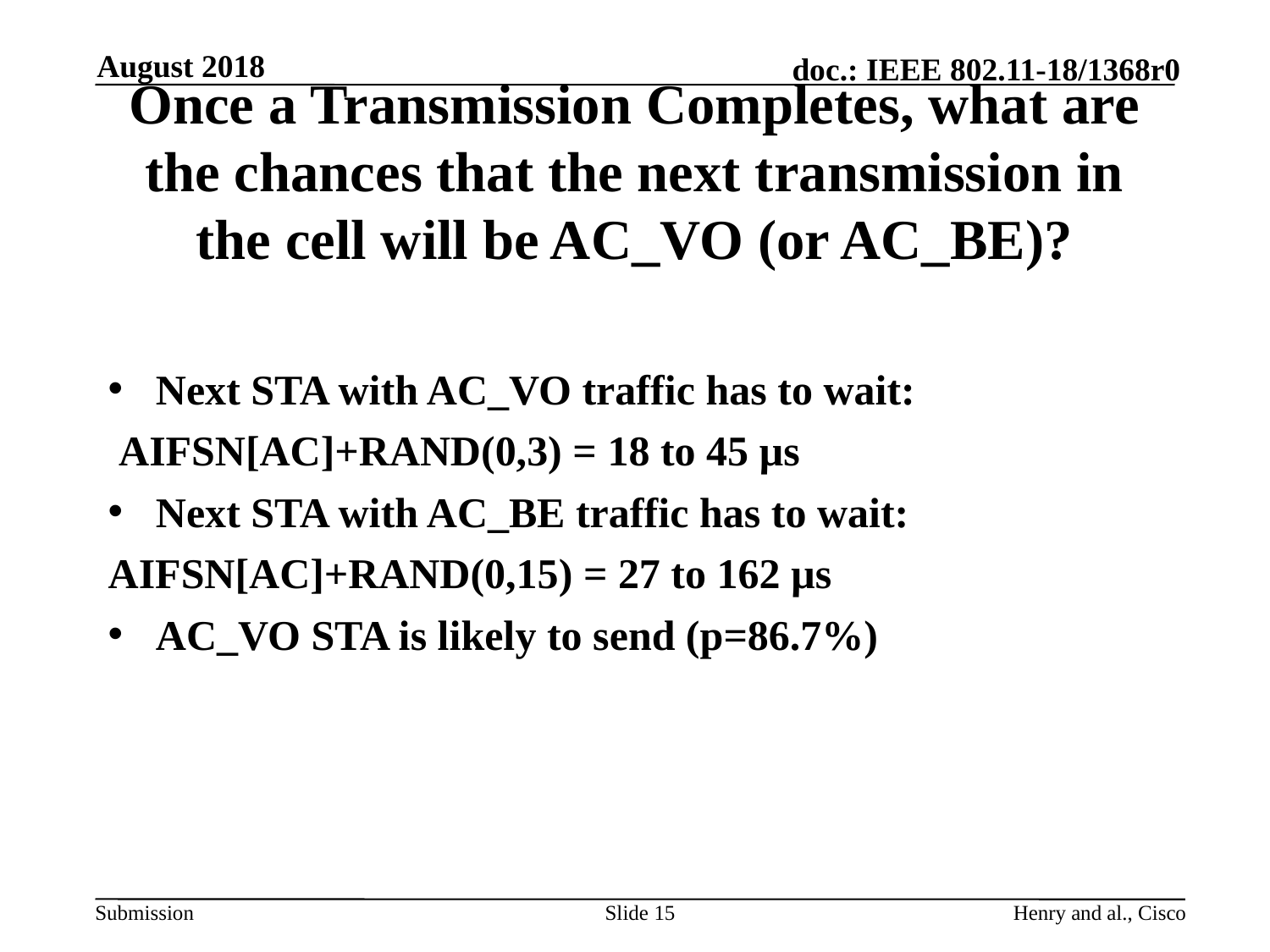

August 2018
# Once a Transmission Completes, what are the chances that the next transmission in the cell will be AC_VO (or AC_BE)?
Next STA with AC_VO traffic has to wait:
 AIFSN[AC]+RAND(0,3) = 18 to 45 µs
Next STA with AC_BE traffic has to wait:
AIFSN[AC]+RAND(0,15) = 27 to 162 µs
AC_VO STA is likely to send (p=86.7%)
Slide 15
Henry and al., Cisco